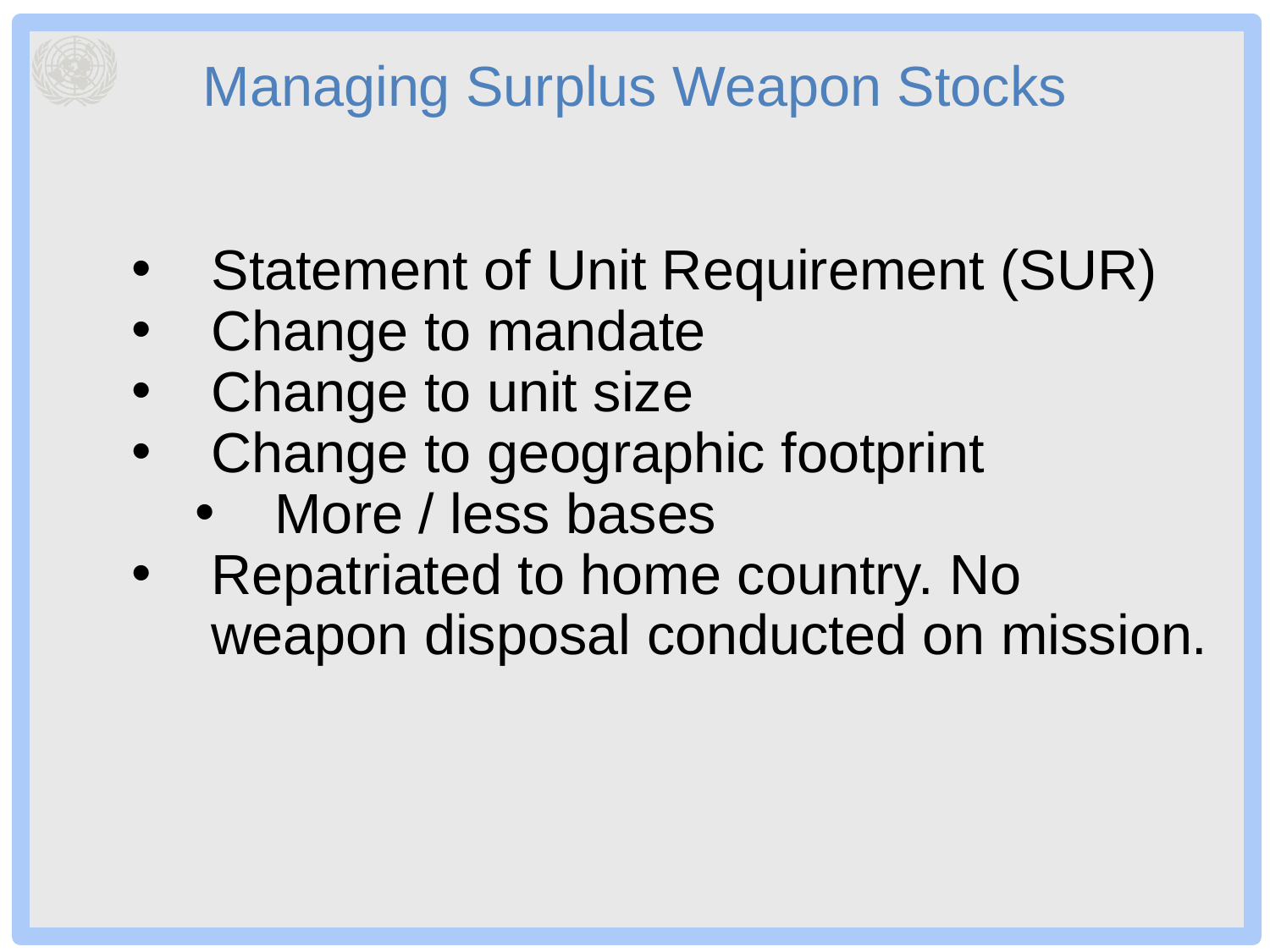

# Managing Surplus Weapon Stocks
Statement of Unit Requirement (SUR)
Change to mandate
Change to unit size
Change to geographic footprint
More / less bases
Repatriated to home country. No weapon disposal conducted on mission.